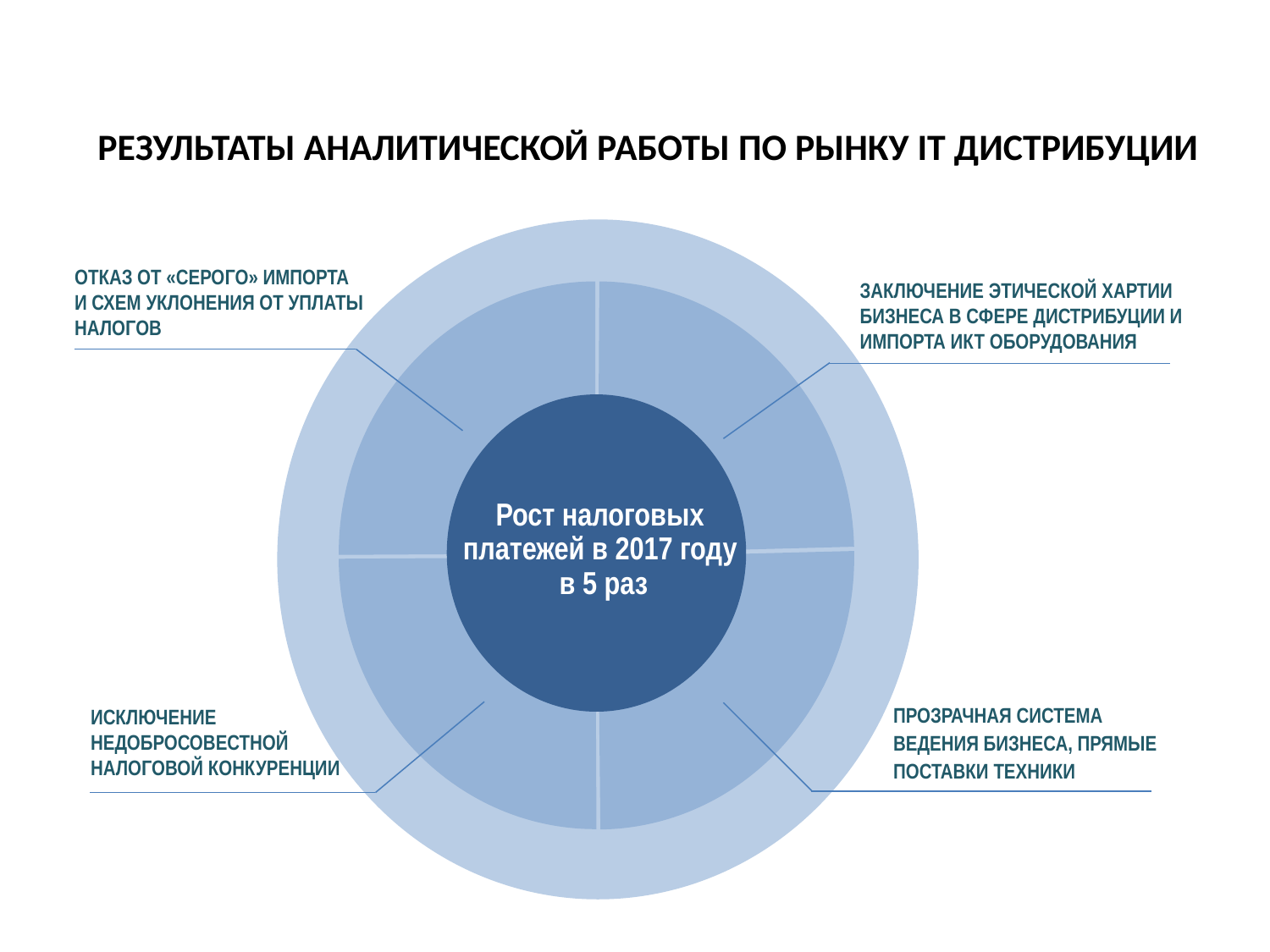

# РЕЗУЛЬТАТЫ аналитической работы ПО РЫНКУ Iт дистрибуции

ОТКАЗ ОТ «СЕРОГО» ИМПОРТА
И СХЕМ УКЛОНЕНИЯ ОТ УПЛАТЫ НАЛОГОВ
ЗАКЛЮЧЕНИЕ ЭТИЧЕСКОЙ ХАРТИИ БИЗНЕСА В СФЕРЕ ДИСТРИБУЦИИ И ИМПОРТА ИКТ ОБОРУДОВАНИЯ

Рост налоговых
платежей в 2017 году
в 5 раз
ПРОЗРАЧНАЯ СИСТЕМА
ВЕДЕНИЯ БИЗНЕСА, ПРЯМЫЕ ПОСТАВКИ ТЕХНИКИ
ИСКЛЮЧЕНИЕ
НЕДОБРОСОВЕСТНОЙ
НАЛОГОВОЙ КОНКУРЕНЦИИ
2